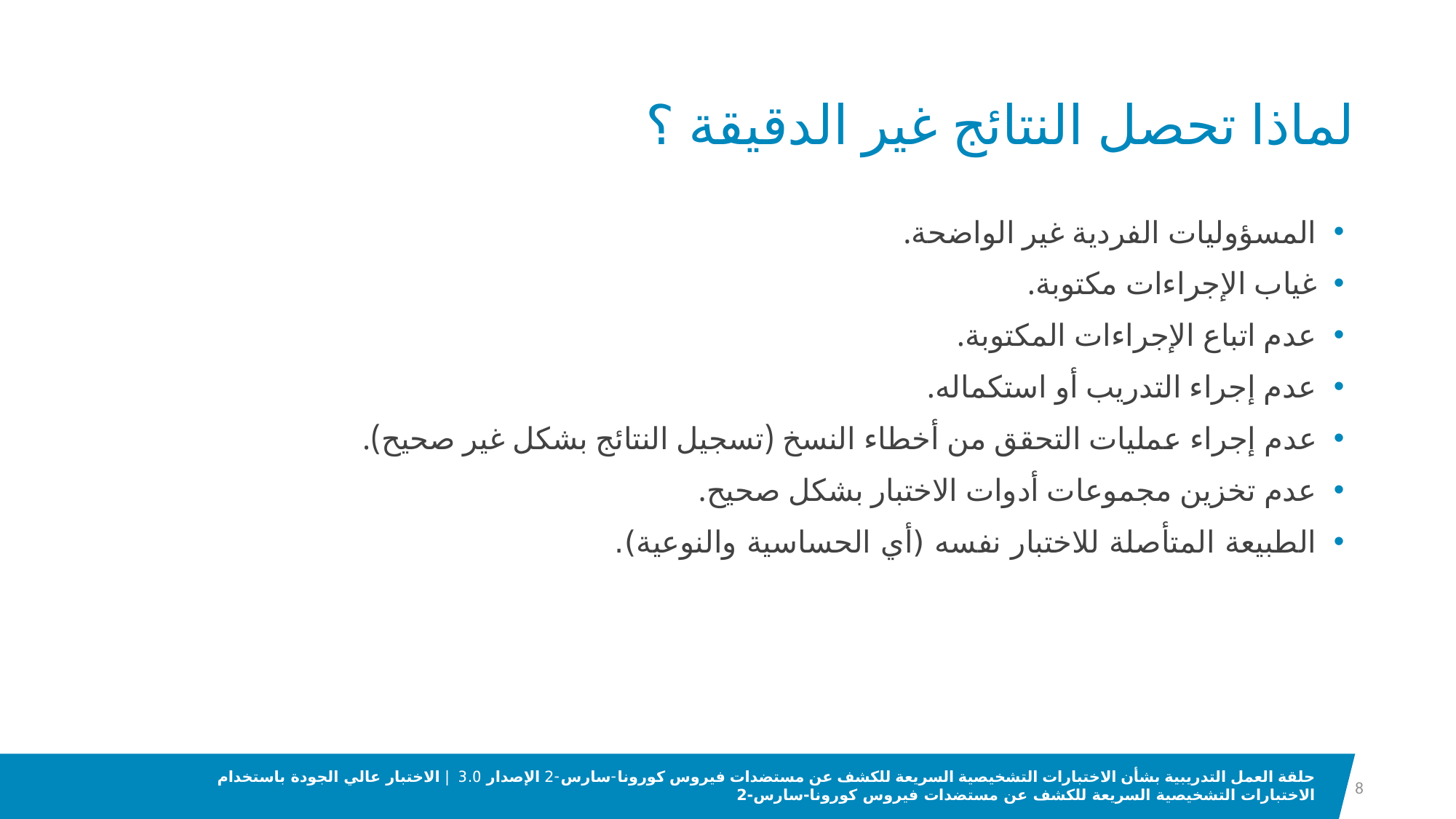

# لماذا تحصل النتائج غير الدقيقة ؟
المسؤوليات الفردية غير الواضحة.
غياب الإجراءات مكتوبة.
عدم اتباع الإجراءات المكتوبة.
عدم إجراء التدريب أو استكماله.
عدم إجراء عمليات التحقق من أخطاء النسخ (تسجيل النتائج بشكل غير صحيح).
عدم تخزين مجموعات أدوات الاختبار بشكل صحيح.
الطبيعة المتأصلة للاختبار نفسه (أي الحساسية والنوعية).

8
حلقة العمل التدريبية بشأن الاختبارات التشخيصية السريعة للكشف عن مستضدات فيروس كورونا-سارس-2 الإصدار 3.0 | الاختبار عالي الجودة باستخدام الاختبارات التشخيصية السريعة للكشف عن مستضدات فيروس كورونا-سارس-2